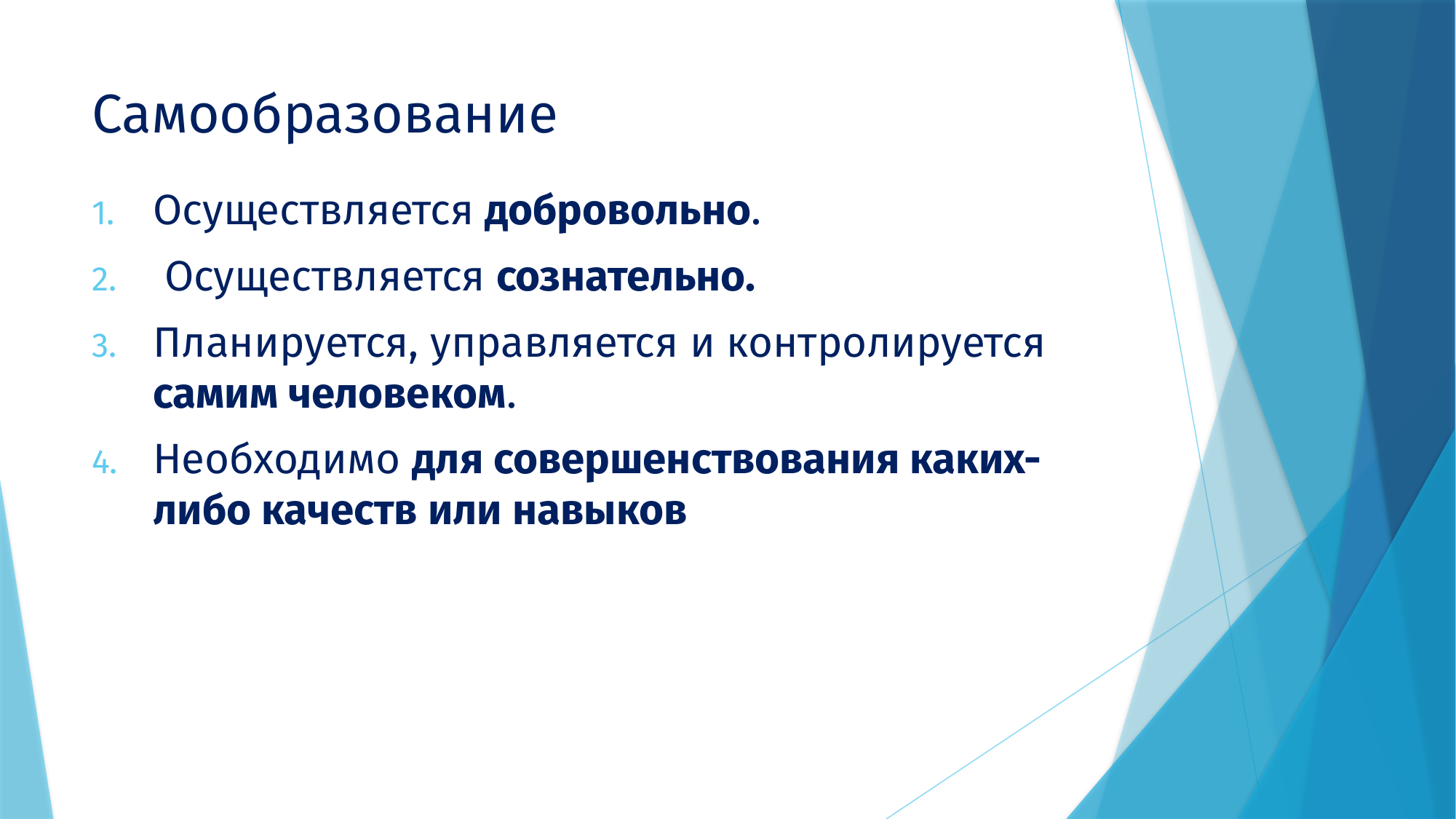

# Самообразование
Осуществляется добровольно.
 Осуществляется сознательно.
Планируется, управляется и контролируется самим человеком.
Необходимо для совершенствования каких-либо качеств или навыков